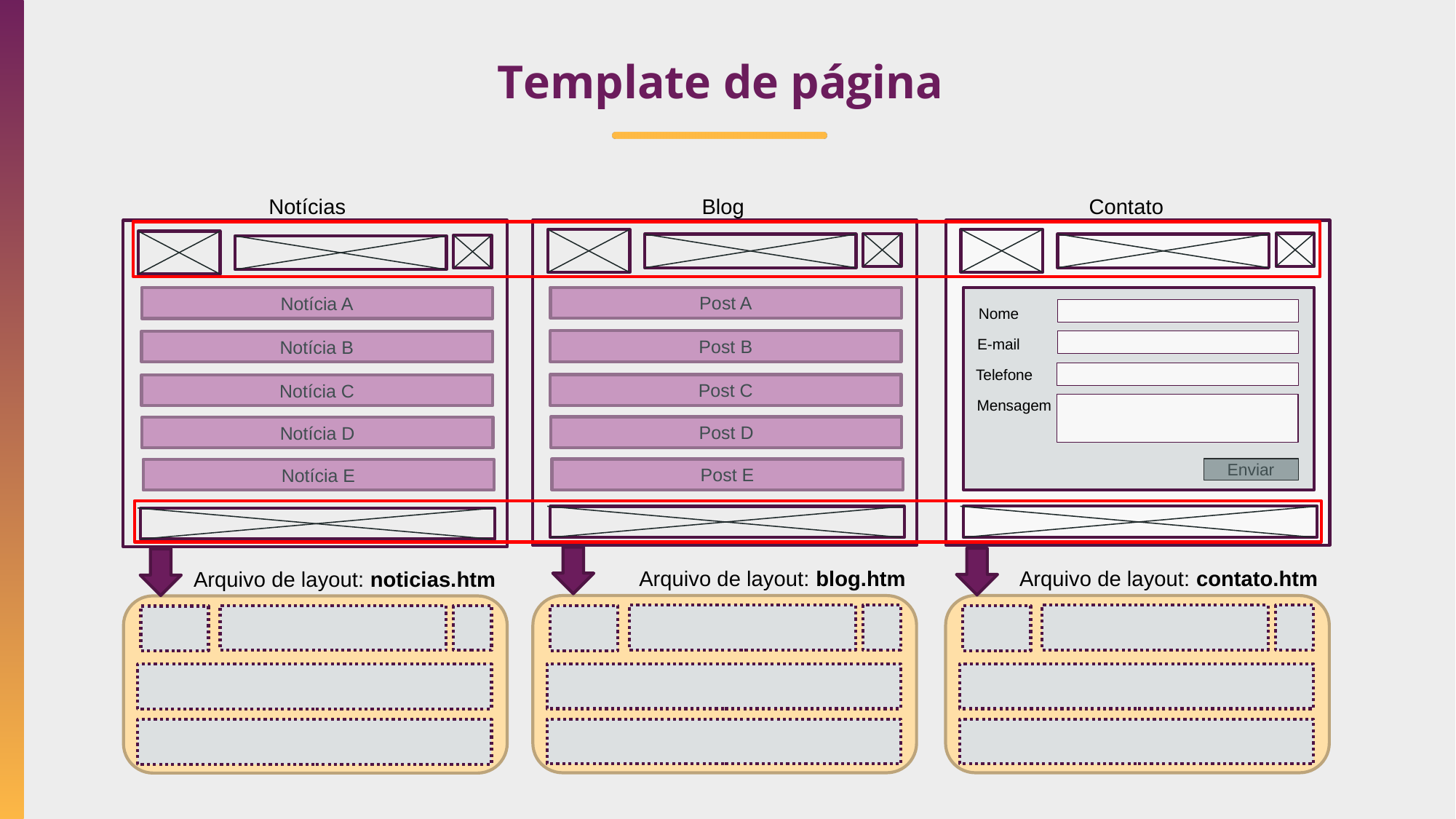

# Template de página
Notícias
Contato
Blog

Post A

Notícia A
Nome

E-mail
Post B

Notícia B
Telefone

Post C
Notícia C
Mensagem

Post D
Notícia D
Enviar
Post E
Notícia E

Arquivo de layout: blog.htm
Arquivo de layout: contato.htm
Arquivo de layout: noticias.htm